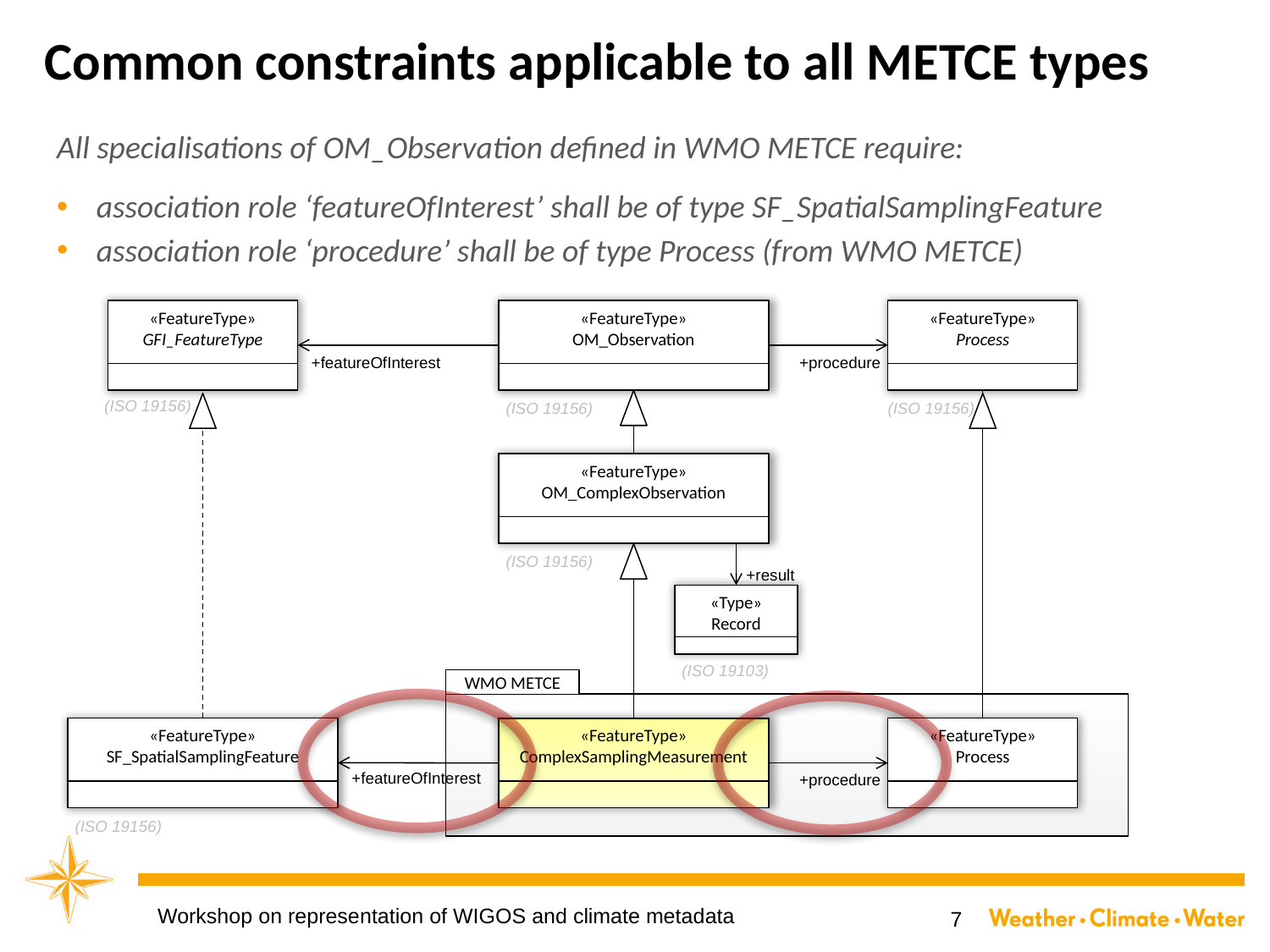

Common constraints applicable to all METCE types
All specialisations of OM_Observation defined in WMO METCE require:
association role ‘featureOfInterest’ shall be of type SF_SpatialSamplingFeature
association role ‘procedure’ shall be of type Process (from WMO METCE)
«FeatureType»
GFI_FeatureType

«FeatureType»
OM_Observation

«FeatureType»
Process

+featureOfInterest
+procedure
(ISO 19156)

(ISO 19156)
(ISO 19156)

«FeatureType»
OM_ComplexObservation

(ISO 19156)
+result
«Type»
Record

(ISO 19103)
WMO METCE

«FeatureType»
SF_SpatialSamplingFeature

«FeatureType»
ComplexSamplingMeasurement

«FeatureType»
Process

+featureOfInterest
+procedure
(ISO 19156)

Workshop on representation of WIGOS and climate metadata
7